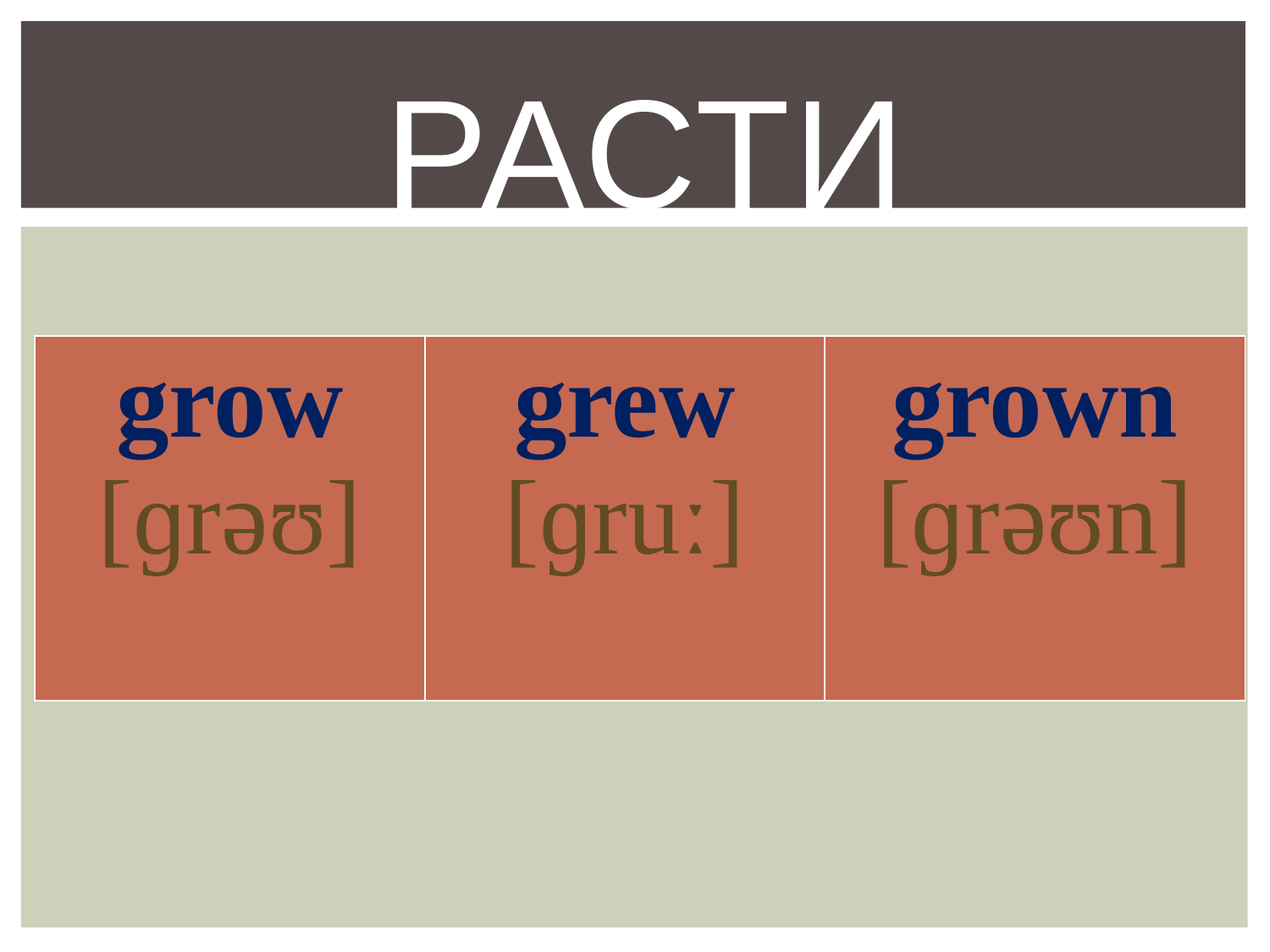

# расти
| grow [ɡrəʊ] | grew [ɡruː] | grown [ɡrəʊn] |
| --- | --- | --- |